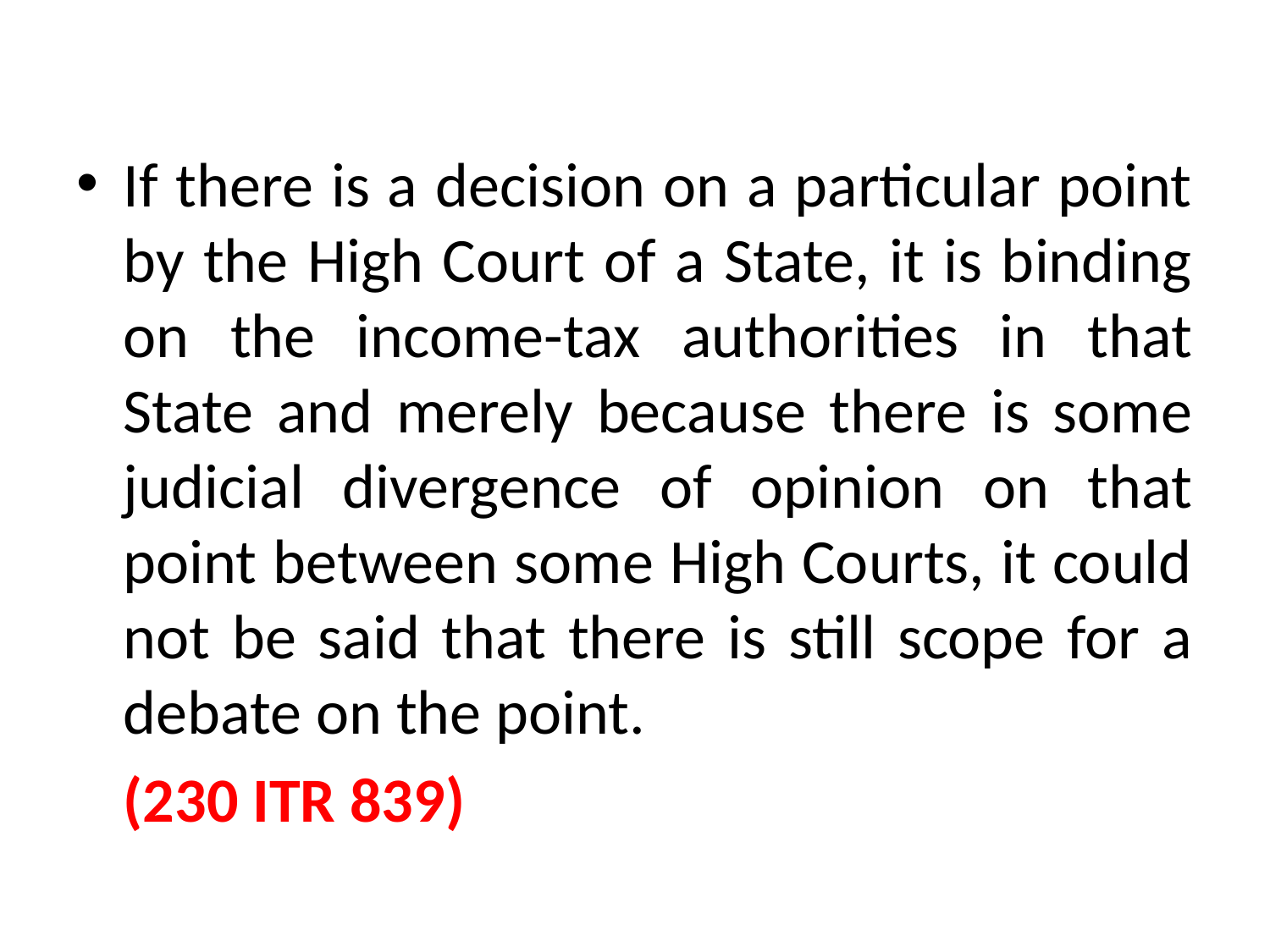

#
If there is a decision on a particular point by the High Court of a State, it is binding on the income-tax authorities in that State and merely because there is some judicial divergence of opinion on that point between some High Courts, it could not be said that there is still scope for a debate on the point.
							(230 ITR 839)